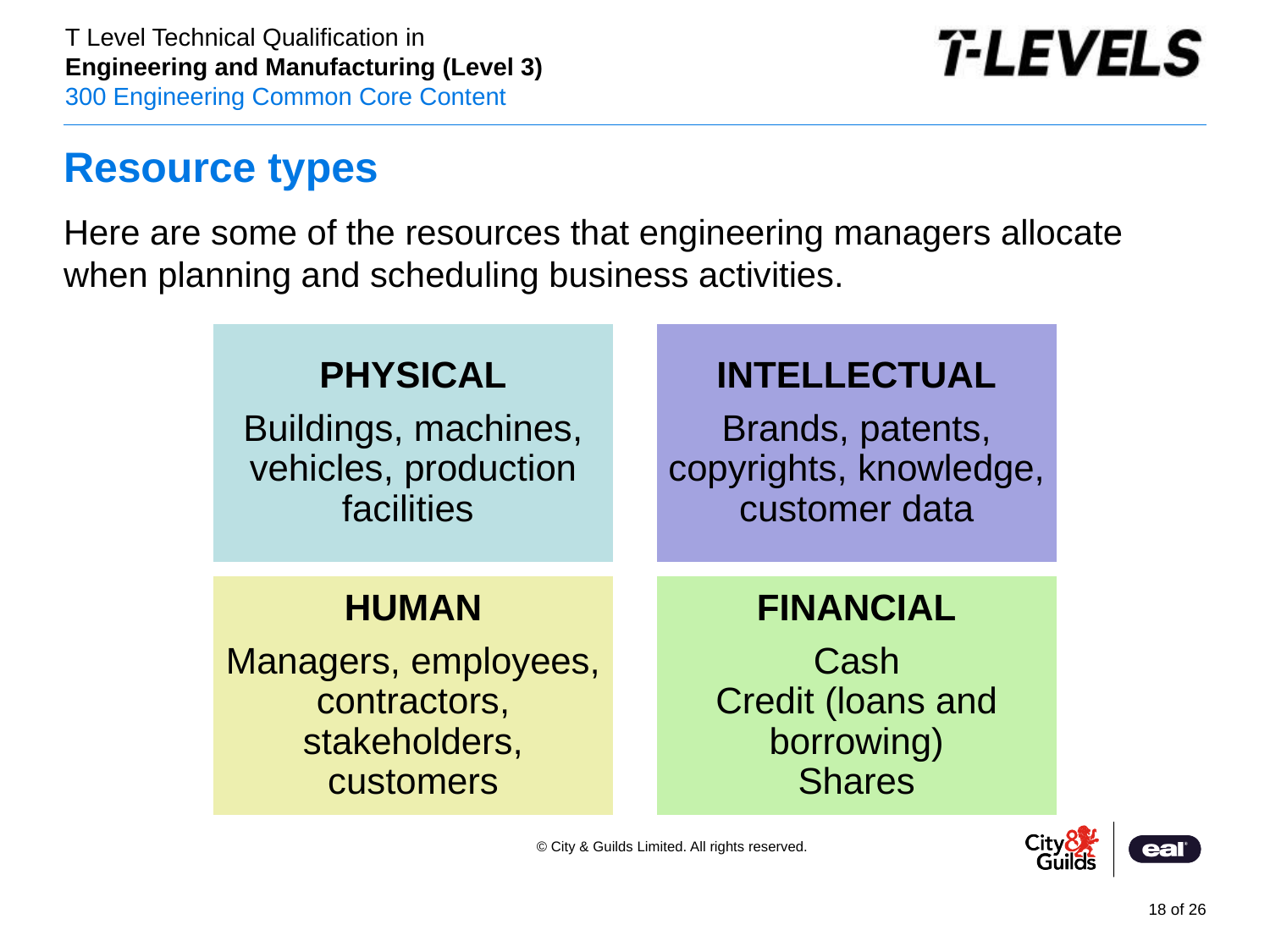

# Resource types
Here are some of the resources that engineering managers allocate when planning and scheduling business activities.

PHYSICAL
Buildings, machines, vehicles, production facilities
INTELLECTUAL
Brands, patents, copyrights, knowledge, customer data
HUMAN
Managers, employees, contractors, stakeholders, customers
FINANCIAL
Cash
Credit (loans and borrowing)
Shares